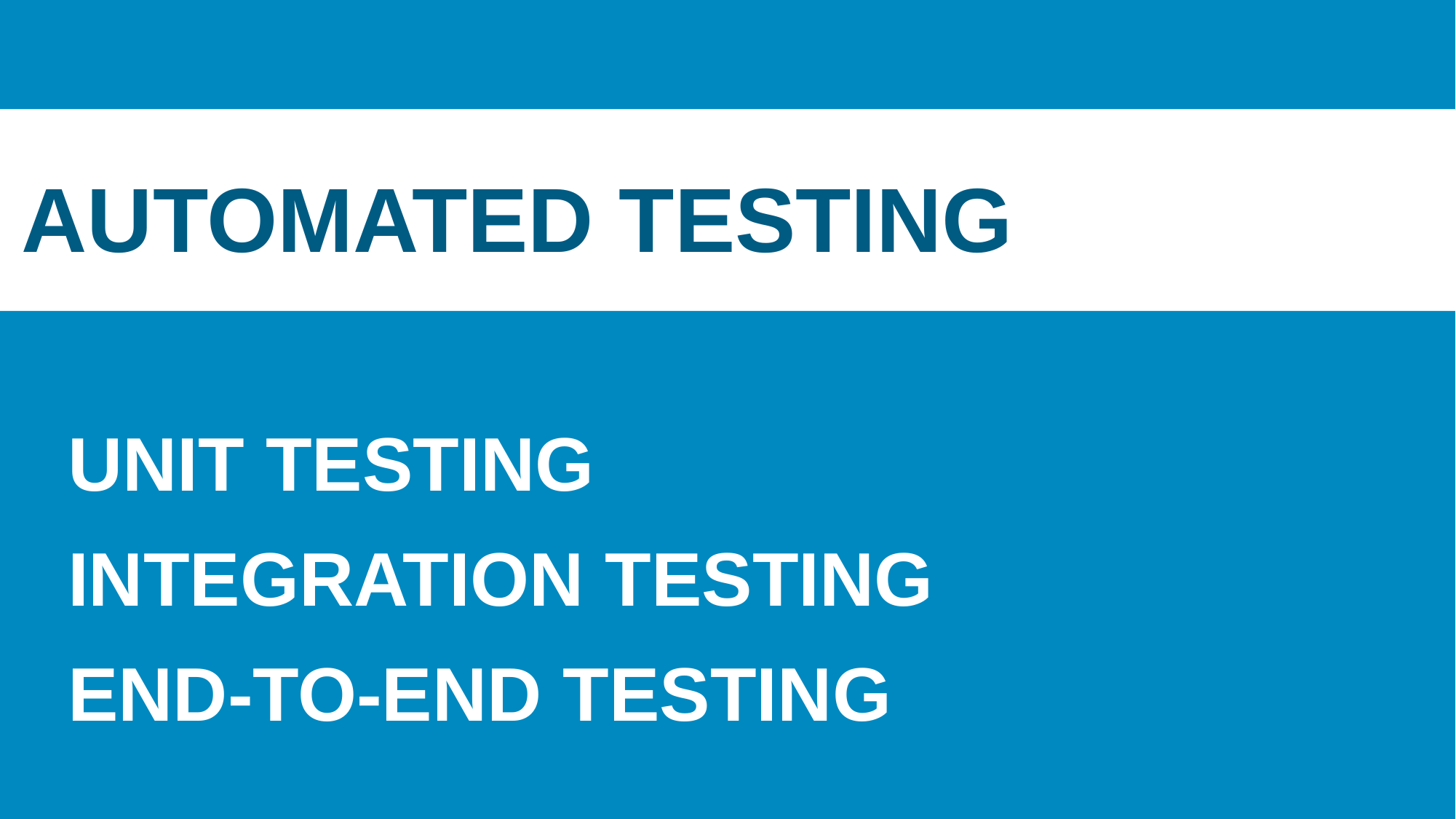

# AUTOMATED TESTING
UNIT TESTING
INTEGRATION TESTING
END-TO-END TESTING